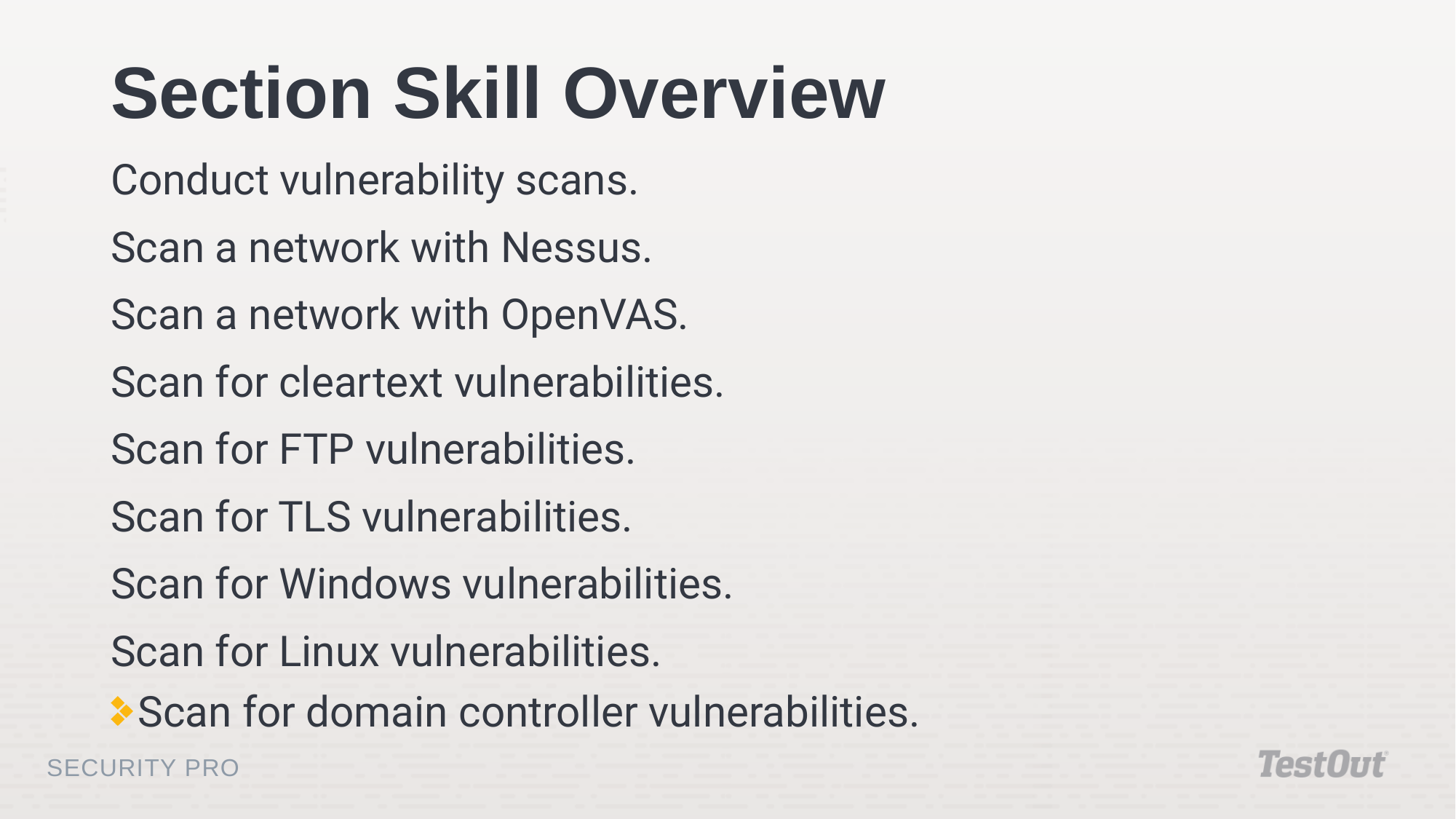

# Section Skill Overview
Conduct vulnerability scans.
Scan a network with Nessus.
Scan a network with OpenVAS.
Scan for cleartext vulnerabilities.
Scan for FTP vulnerabilities.
Scan for TLS vulnerabilities.
Scan for Windows vulnerabilities.
Scan for Linux vulnerabilities.
Scan for domain controller vulnerabilities.
Security Pro